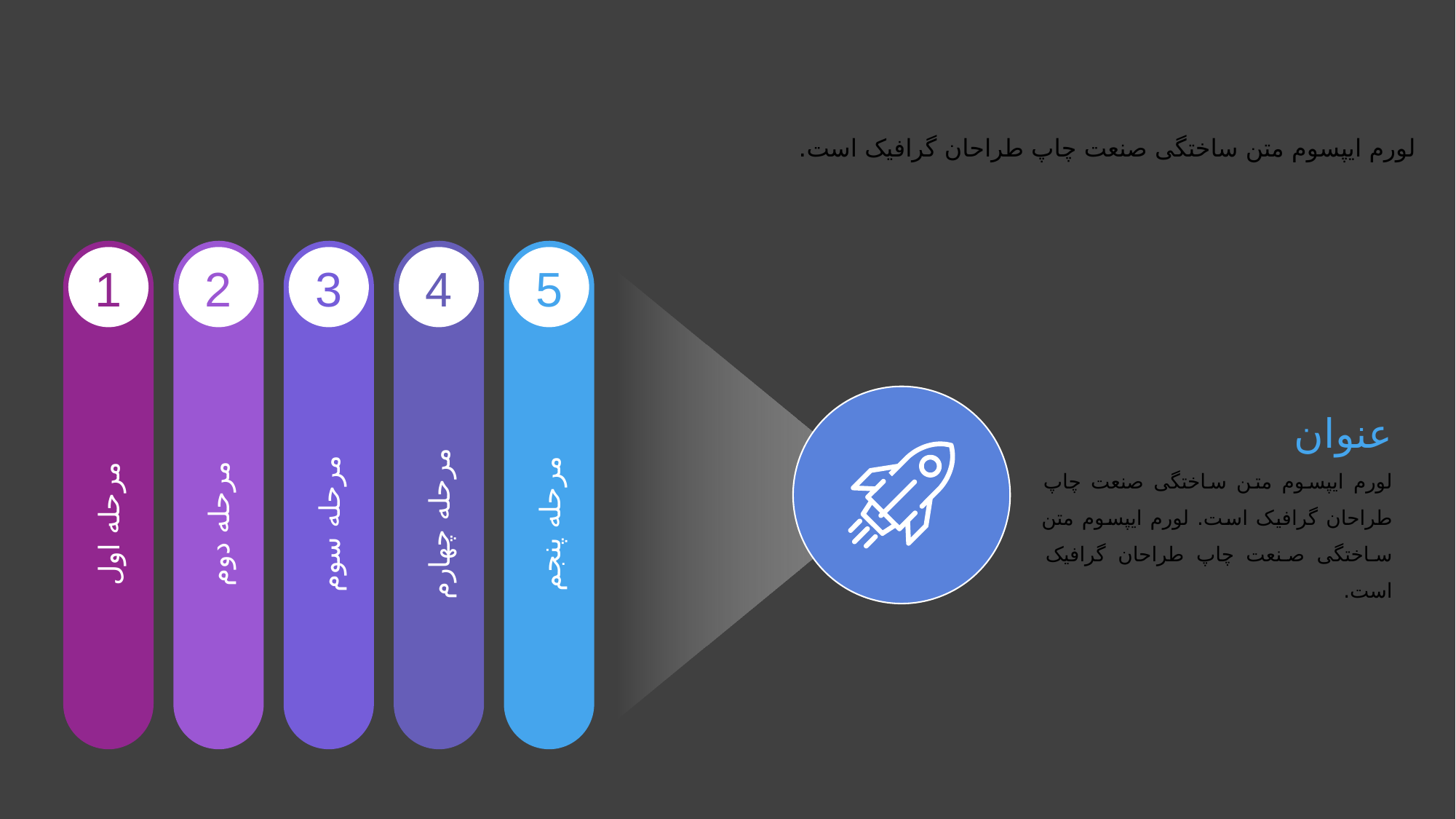

در این قسمت یک عنوان بنویسید.
لورم ایپسوم متن ساختگی صنعت چاپ طراحان گرافیک است.
1

مرحله اول
2

مرحله دوم
3

مرحله سوم
4

مرحله چهارم
5

مرحله پنجم

عنوان
لورم ایپسوم متن ساختگی صنعت چاپ طراحان گرافیک است. لورم ایپسوم متن ساختگی صنعت چاپ طراحان گرافیک است.